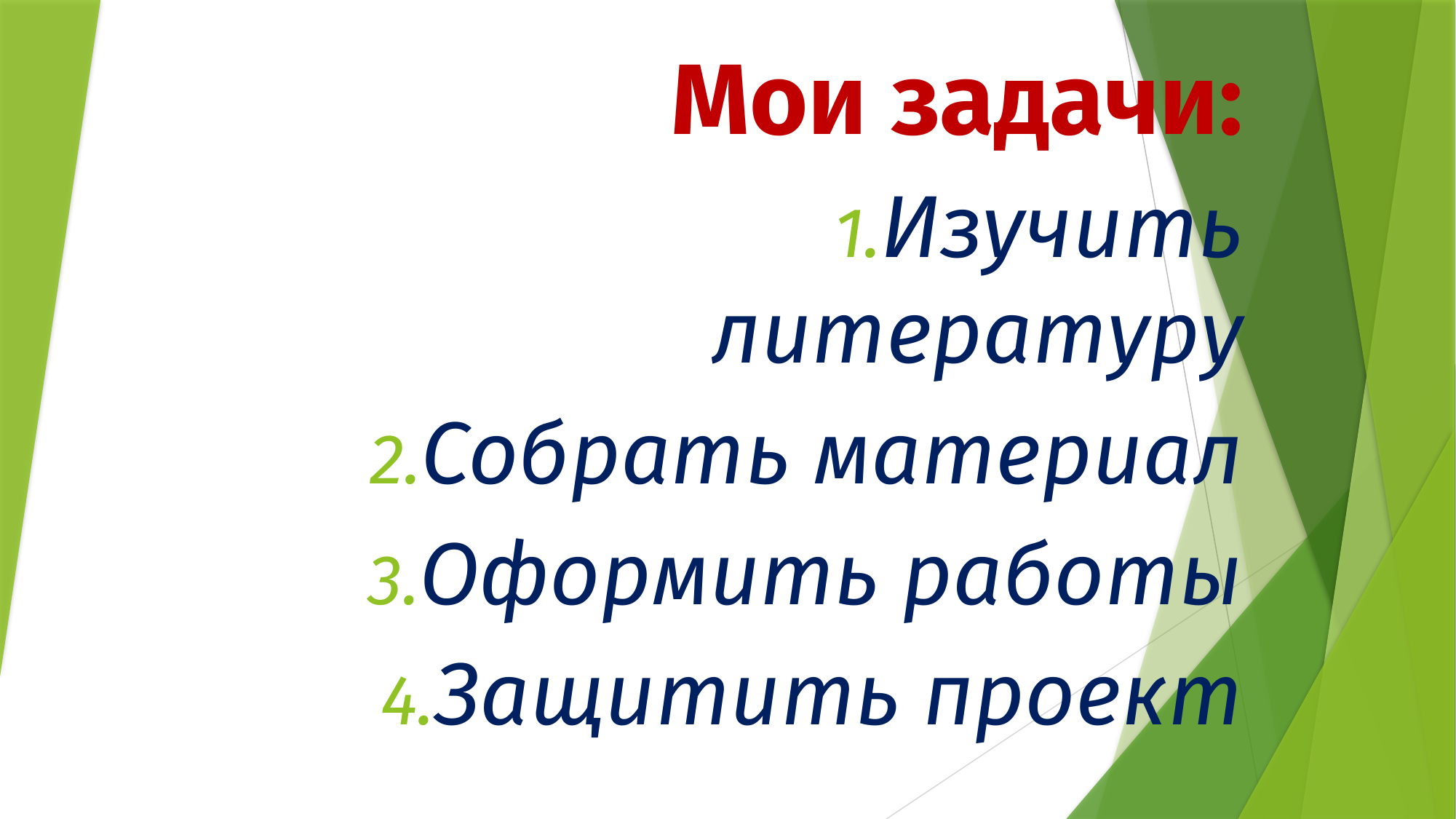

Мои задачи:
Изучить литературу
Собрать материал
Оформить работы
Защитить проект